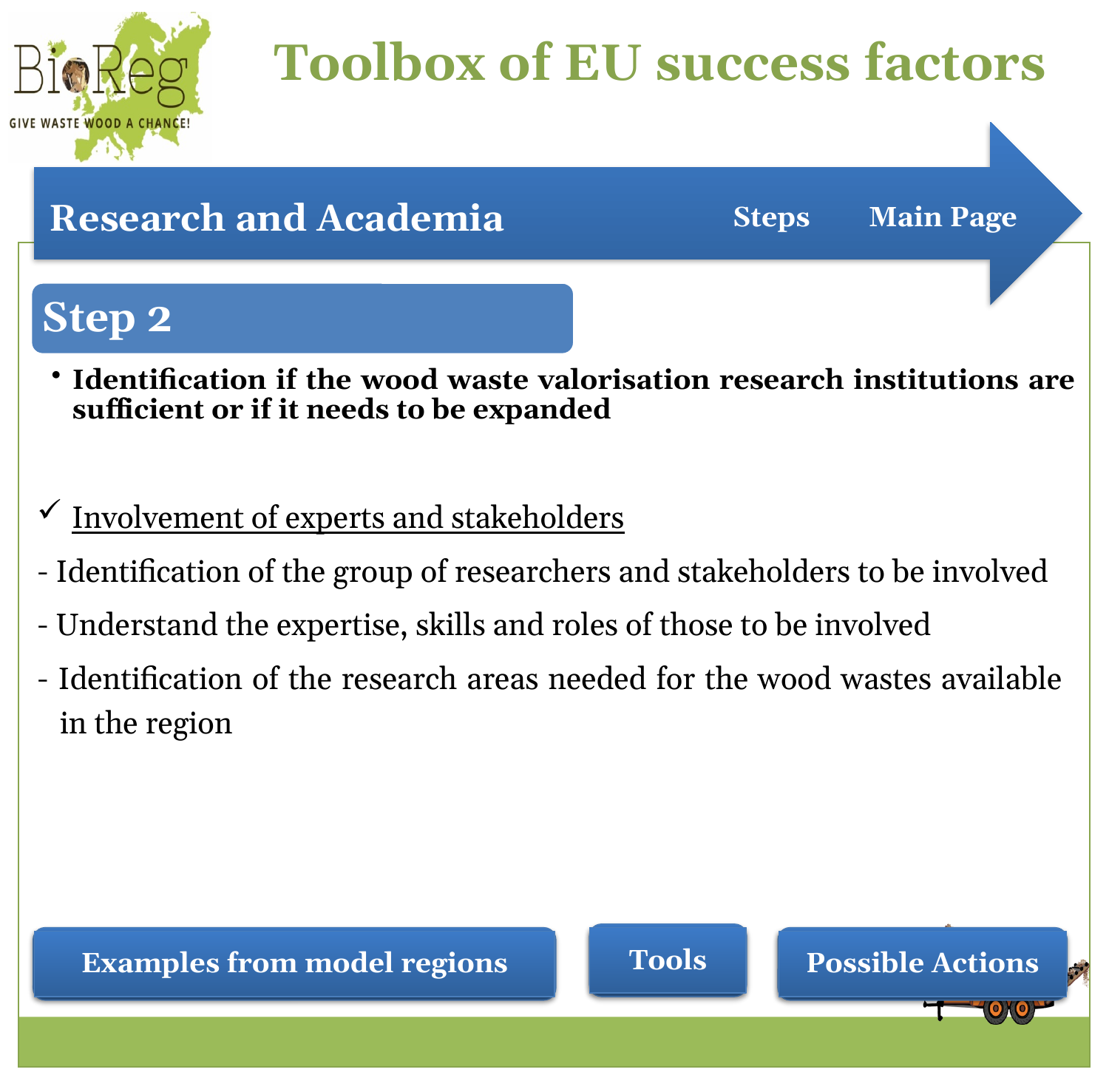

Research and Academia

Steps
Main Page

Step 2

Identification if the wood waste valorisation research institutions are sufficient or if it needs to be expanded
Involvement of experts and stakeholders
- Identification of the group of researchers and stakeholders to be involved
- Understand the expertise, skills and roles of those to be involved
- Identification of the research areas needed for the wood wastes available in the region

Tools

Possible Actions

Examples from model regions